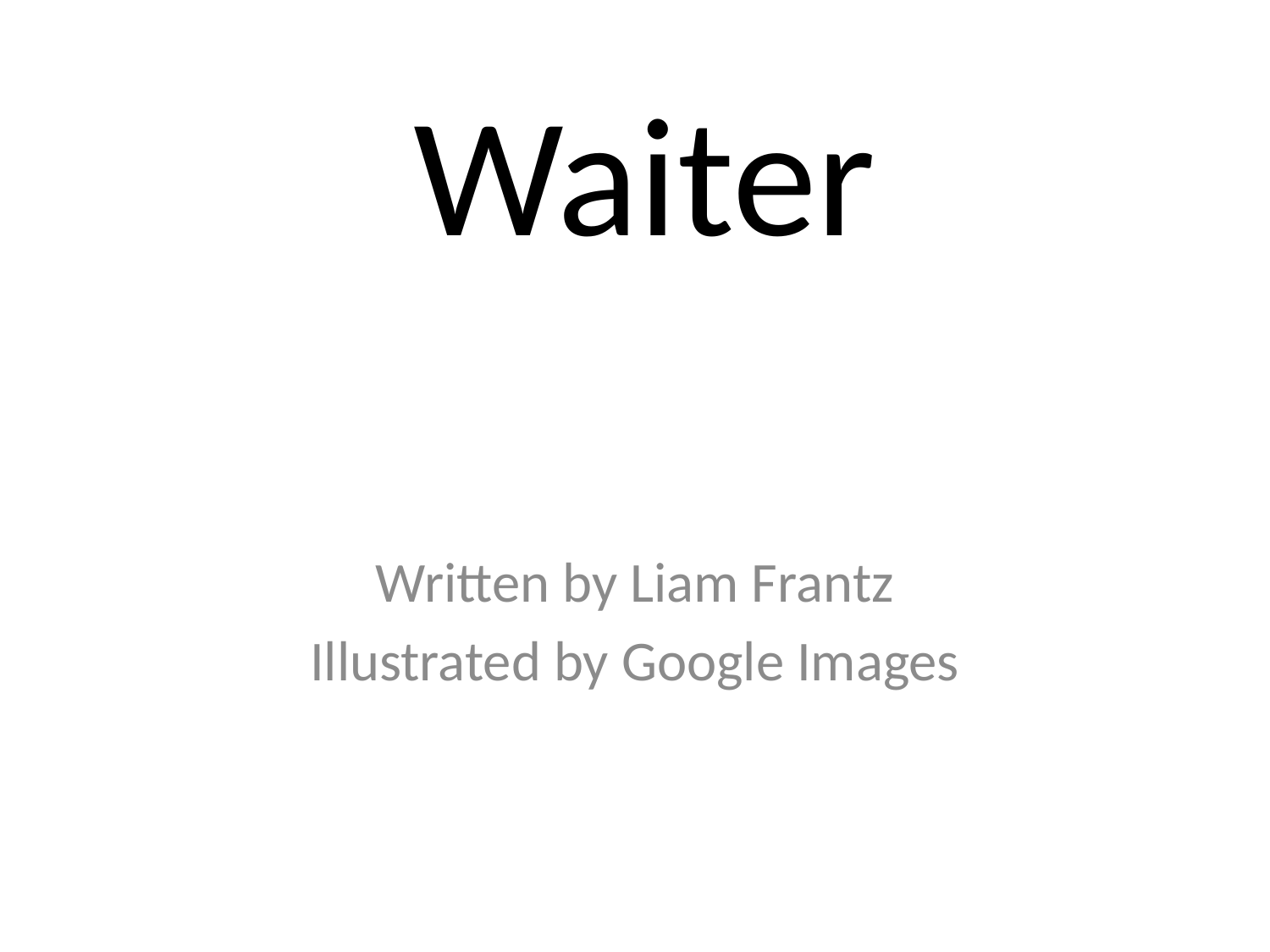

# Waiter
Written by Liam Frantz
Illustrated by Google Images